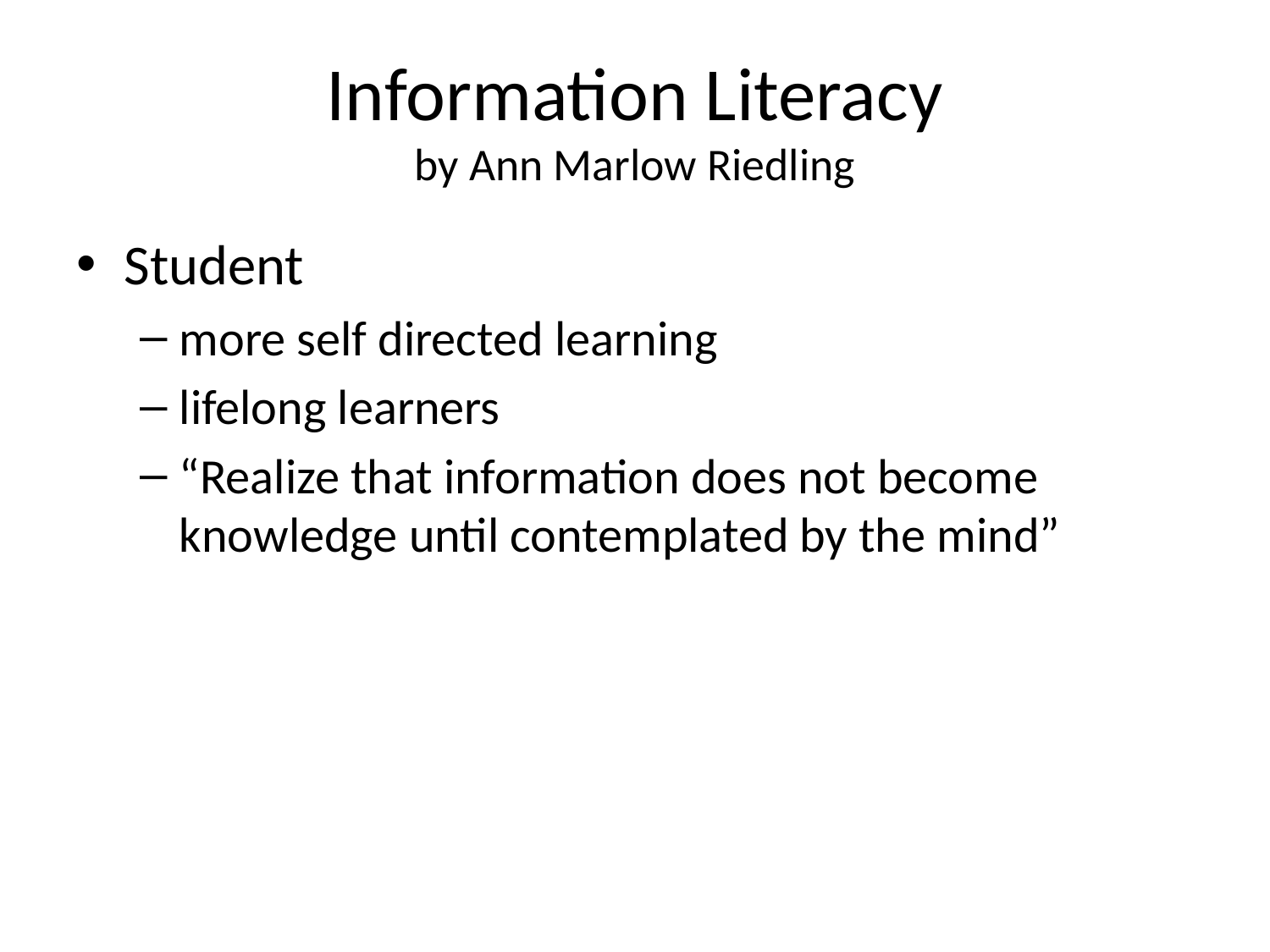

# Information Literacy by Ann Marlow Riedling
Student
more self directed learning
lifelong learners
“Realize that information does not become knowledge until contemplated by the mind”